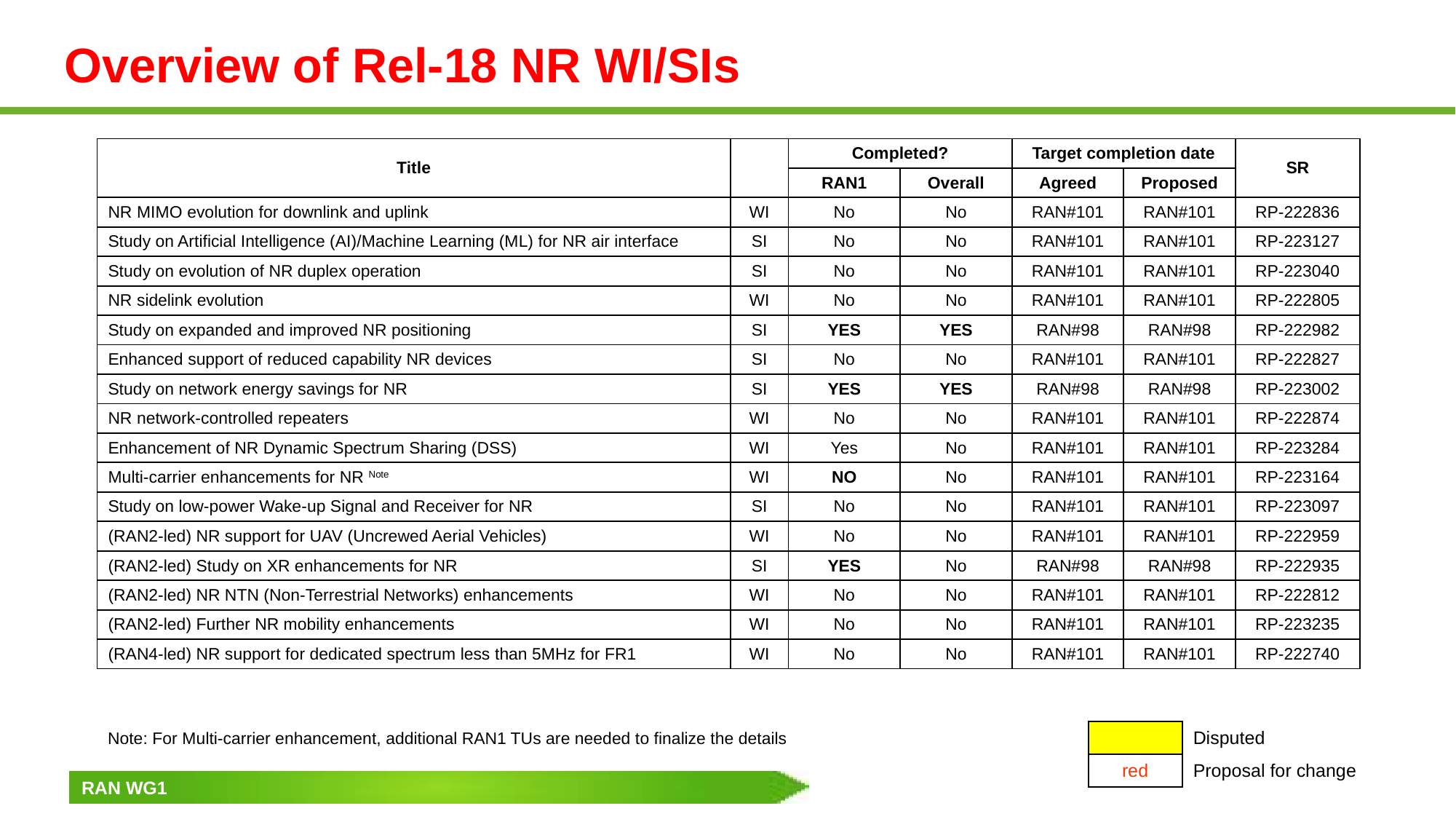

# Overview of Rel-18 NR WI/SIs
| Title |  | Completed? |  | Target completion date |  | SR |
| --- | --- | --- | --- | --- | --- | --- |
|  |  | RAN1 | Overall | Agreed | Proposed |  |
| NR MIMO evolution for downlink and uplink | WI | No | No | RAN#101 | RAN#101 | RP-222836 |
| Study on Artificial Intelligence (AI)/Machine Learning (ML) for NR air interface | SI | No | No | RAN#101 | RAN#101 | RP-223127 |
| Study on evolution of NR duplex operation | SI | No | No | RAN#101 | RAN#101 | RP-223040 |
| NR sidelink evolution | WI | No | No | RAN#101 | RAN#101 | RP-222805 |
| Study on expanded and improved NR positioning | SI | YES | YES | RAN#98 | RAN#98 | RP-222982 |
| Enhanced support of reduced capability NR devices | SI | No | No | RAN#101 | RAN#101 | RP-222827 |
| Study on network energy savings for NR | SI | YES | YES | RAN#98 | RAN#98 | RP-223002 |
| NR network-controlled repeaters | WI | No | No | RAN#101 | RAN#101 | RP-222874 |
| Enhancement of NR Dynamic Spectrum Sharing (DSS) | WI | Yes | No | RAN#101 | RAN#101 | RP-223284 |
| Multi-carrier enhancements for NR Note | WI | NO | No | RAN#101 | RAN#101 | RP-223164 |
| Study on low-power Wake-up Signal and Receiver for NR | SI | No | No | RAN#101 | RAN#101 | RP-223097 |
| (RAN2-led) NR support for UAV (Uncrewed Aerial Vehicles) | WI | No | No | RAN#101 | RAN#101 | RP-222959 |
| (RAN2-led) Study on XR enhancements for NR | SI | YES | No | RAN#98 | RAN#98 | RP-222935 |
| (RAN2-led) NR NTN (Non-Terrestrial Networks) enhancements | WI | No | No | RAN#101 | RAN#101 | RP-222812 |
| (RAN2-led) Further NR mobility enhancements | WI | No | No | RAN#101 | RAN#101 | RP-223235 |
| (RAN4-led) NR support for dedicated spectrum less than 5MHz for FR1 | WI | No | No | RAN#101 | RAN#101 | RP-222740 |
|  | Disputed |
| --- | --- |
| red | Proposal for change |
Note: For Multi-carrier enhancement, additional RAN1 TUs are needed to finalize the details